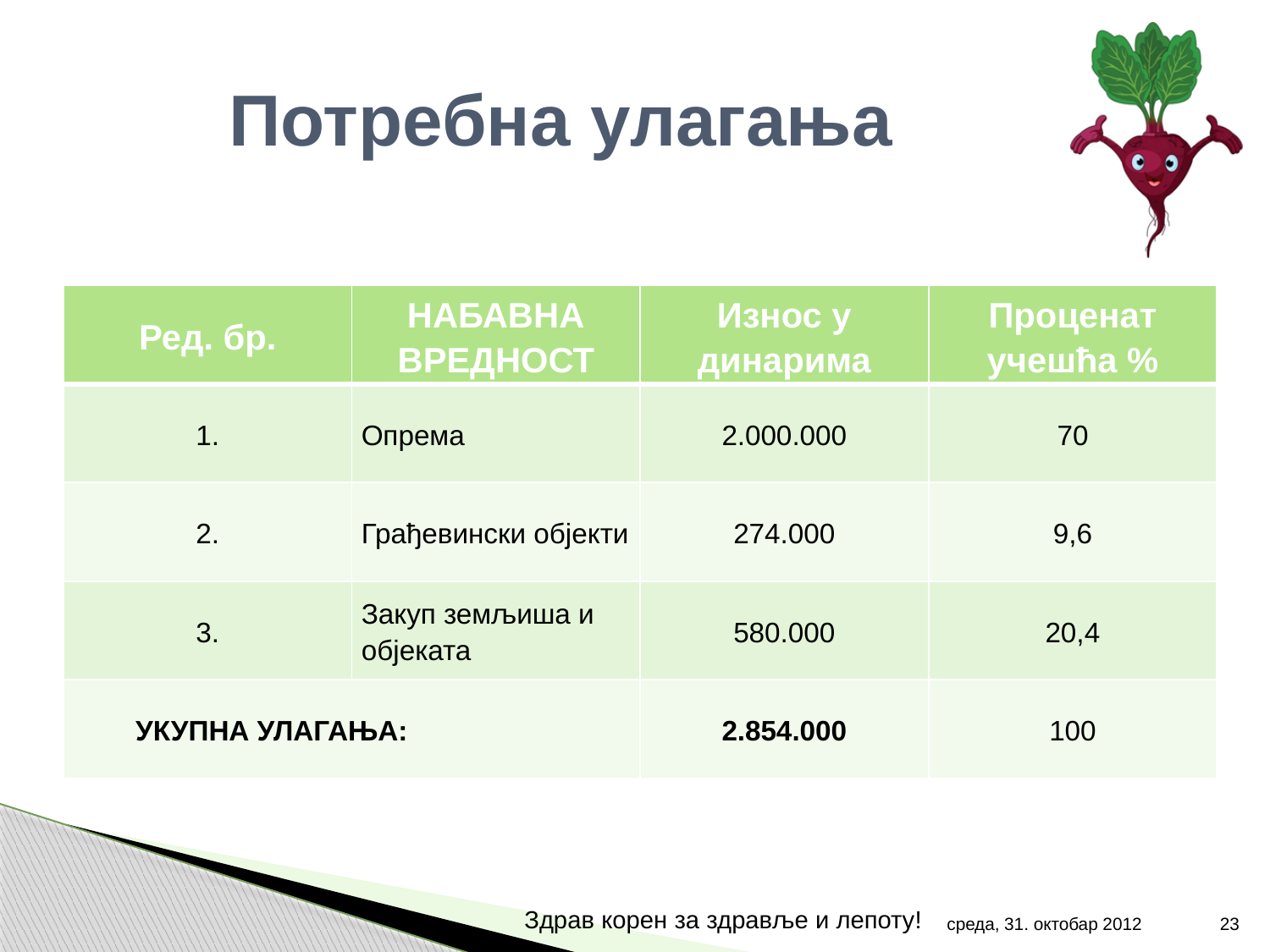

# Потребна улагања
| Ред. бр. | НАБАВНА ВРЕДНОСТ | Износ у динарима | Проценат учешћа % |
| --- | --- | --- | --- |
| 1. | Опрема | 2.000.000 | 70 |
| 2. | Грађевински објекти | 274.000 | 9,6 |
| 3. | Закуп земљиша и објеката | 580.000 | 20,4 |
| УКУПНА УЛАГАЊА: |  | 2.854.000 | 100 |
Здрав корен за здравље и лепоту!
среда, 31. октобар 2012
23